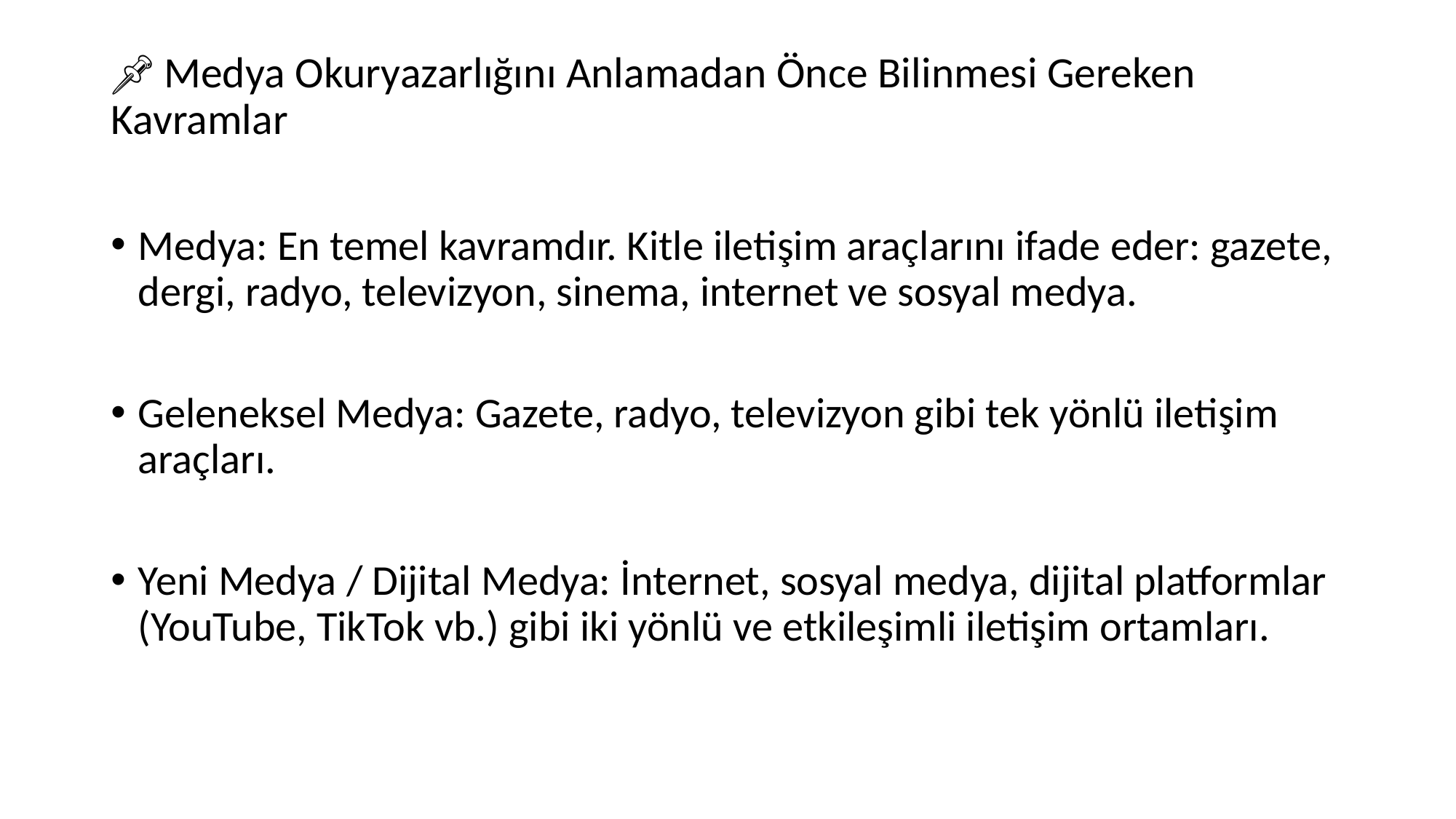

# 📌 Medya Okuryazarlığını Anlamadan Önce Bilinmesi Gereken Kavramlar
Medya: En temel kavramdır. Kitle iletişim araçlarını ifade eder: gazete, dergi, radyo, televizyon, sinema, internet ve sosyal medya.

Geleneksel Medya: Gazete, radyo, televizyon gibi tek yönlü iletişim araçları.

Yeni Medya / Dijital Medya: İnternet, sosyal medya, dijital platformlar (YouTube, TikTok vb.) gibi iki yönlü ve etkileşimli iletişim ortamları.